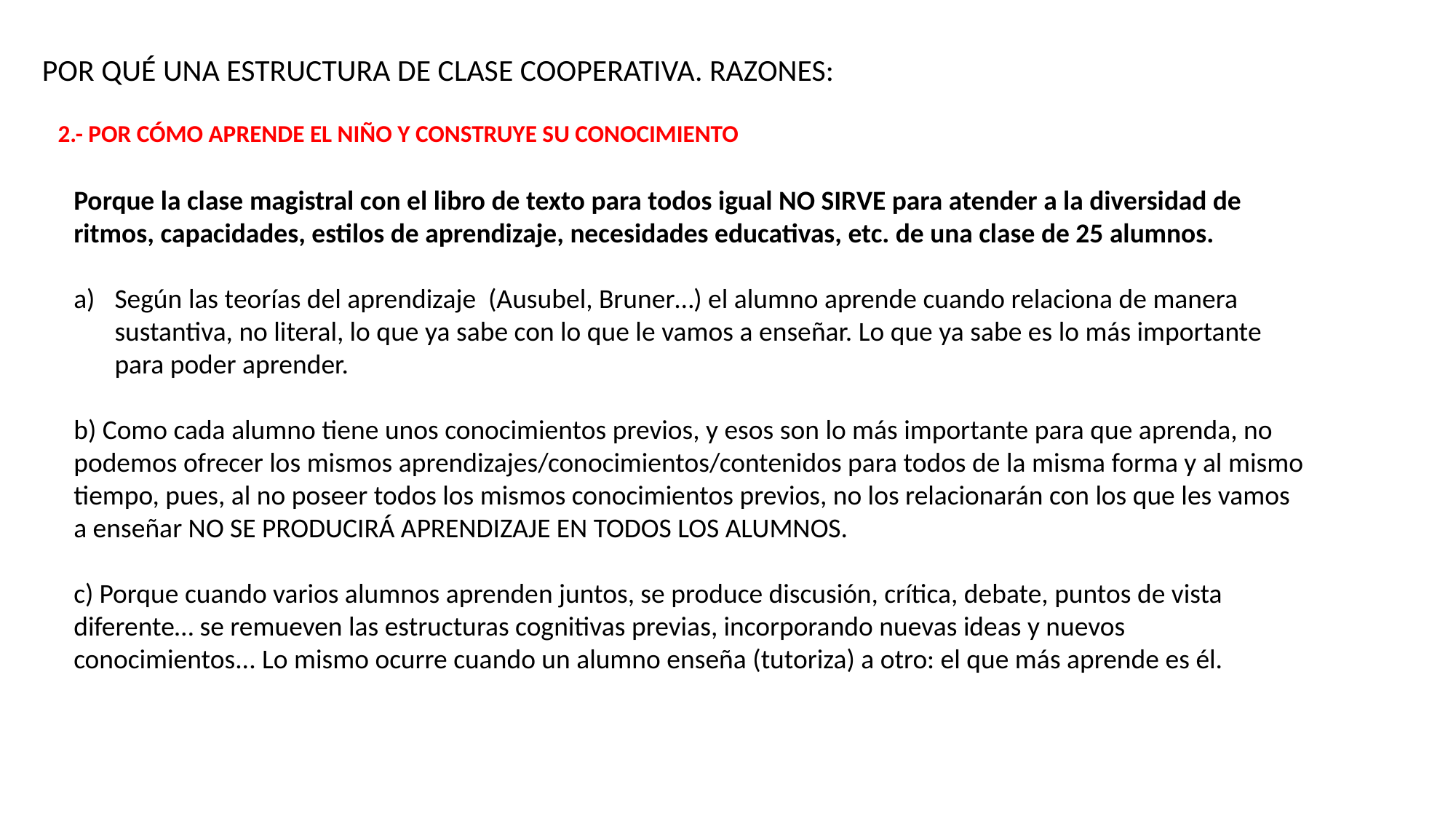

POR QUÉ UNA ESTRUCTURA DE CLASE COOPERATIVA. RAZONES:
# 2.- POR CÓMO APRENDE EL NIÑO Y CONSTRUYE SU CONOCIMIENTO
Porque la clase magistral con el libro de texto para todos igual NO SIRVE para atender a la diversidad de ritmos, capacidades, estilos de aprendizaje, necesidades educativas, etc. de una clase de 25 alumnos.

Según las teorías del aprendizaje  (Ausubel, Bruner…) el alumno aprende cuando relaciona de manera sustantiva, no literal, lo que ya sabe con lo que le vamos a enseñar. Lo que ya sabe es lo más importante para poder aprender.

b) Como cada alumno tiene unos conocimientos previos, y esos son lo más importante para que aprenda, no podemos ofrecer los mismos aprendizajes/conocimientos/contenidos para todos de la misma forma y al mismo tiempo, pues, al no poseer todos los mismos conocimientos previos, no los relacionarán con los que les vamos a enseñar NO SE PRODUCIRÁ APRENDIZAJE EN TODOS LOS ALUMNOS.

c) Porque cuando varios alumnos aprenden juntos, se produce discusión, crítica, debate, puntos de vista diferente… se remueven las estructuras cognitivas previas, incorporando nuevas ideas y nuevos conocimientos... Lo mismo ocurre cuando un alumno enseña (tutoriza) a otro: el que más aprende es él.